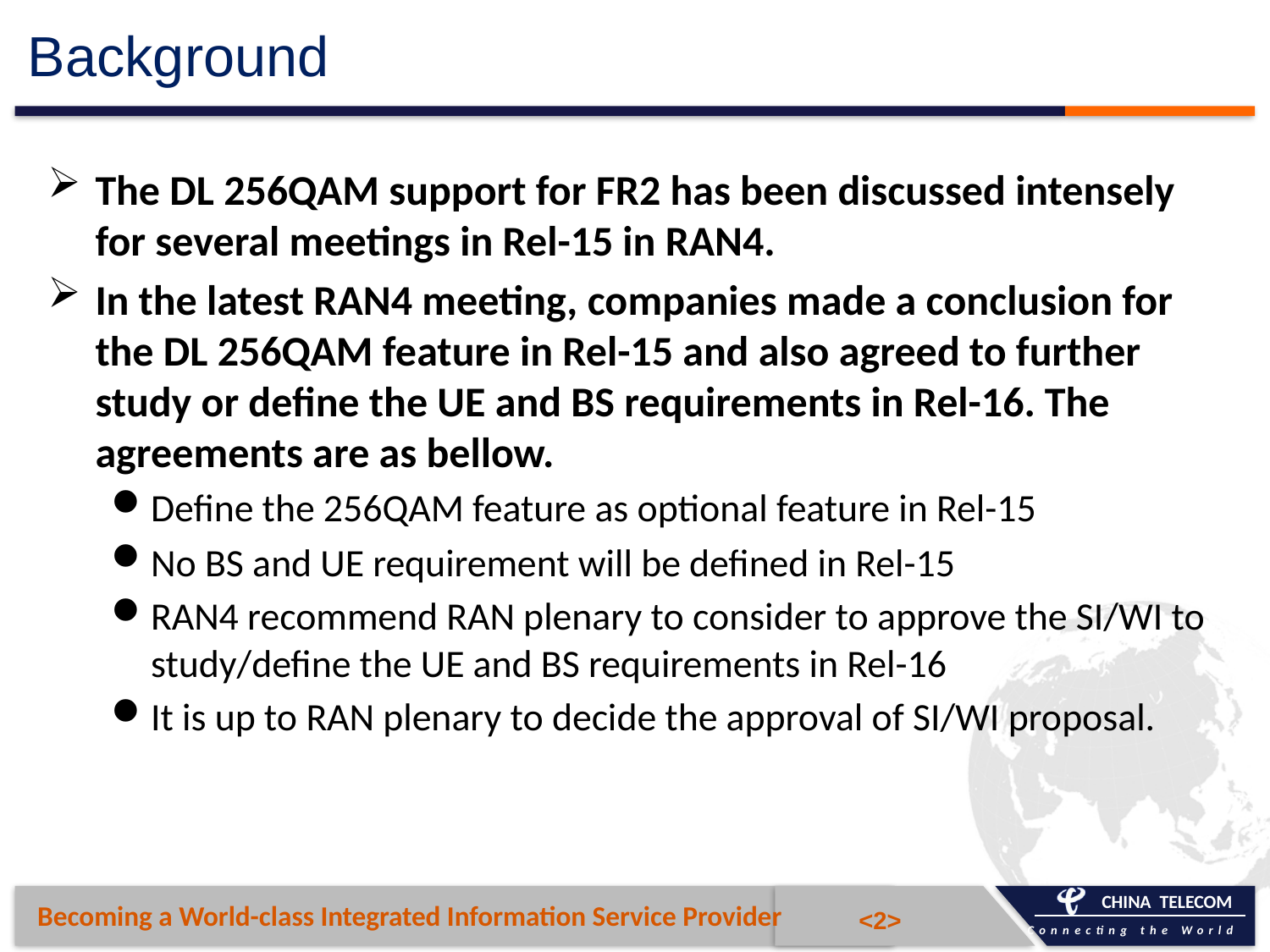

# Background
The DL 256QAM support for FR2 has been discussed intensely for several meetings in Rel-15 in RAN4.
In the latest RAN4 meeting, companies made a conclusion for the DL 256QAM feature in Rel-15 and also agreed to further study or define the UE and BS requirements in Rel-16. The agreements are as bellow.
Define the 256QAM feature as optional feature in Rel-15
No BS and UE requirement will be defined in Rel-15
RAN4 recommend RAN plenary to consider to approve the SI/WI to study/define the UE and BS requirements in Rel-16
It is up to RAN plenary to decide the approval of SI/WI proposal.